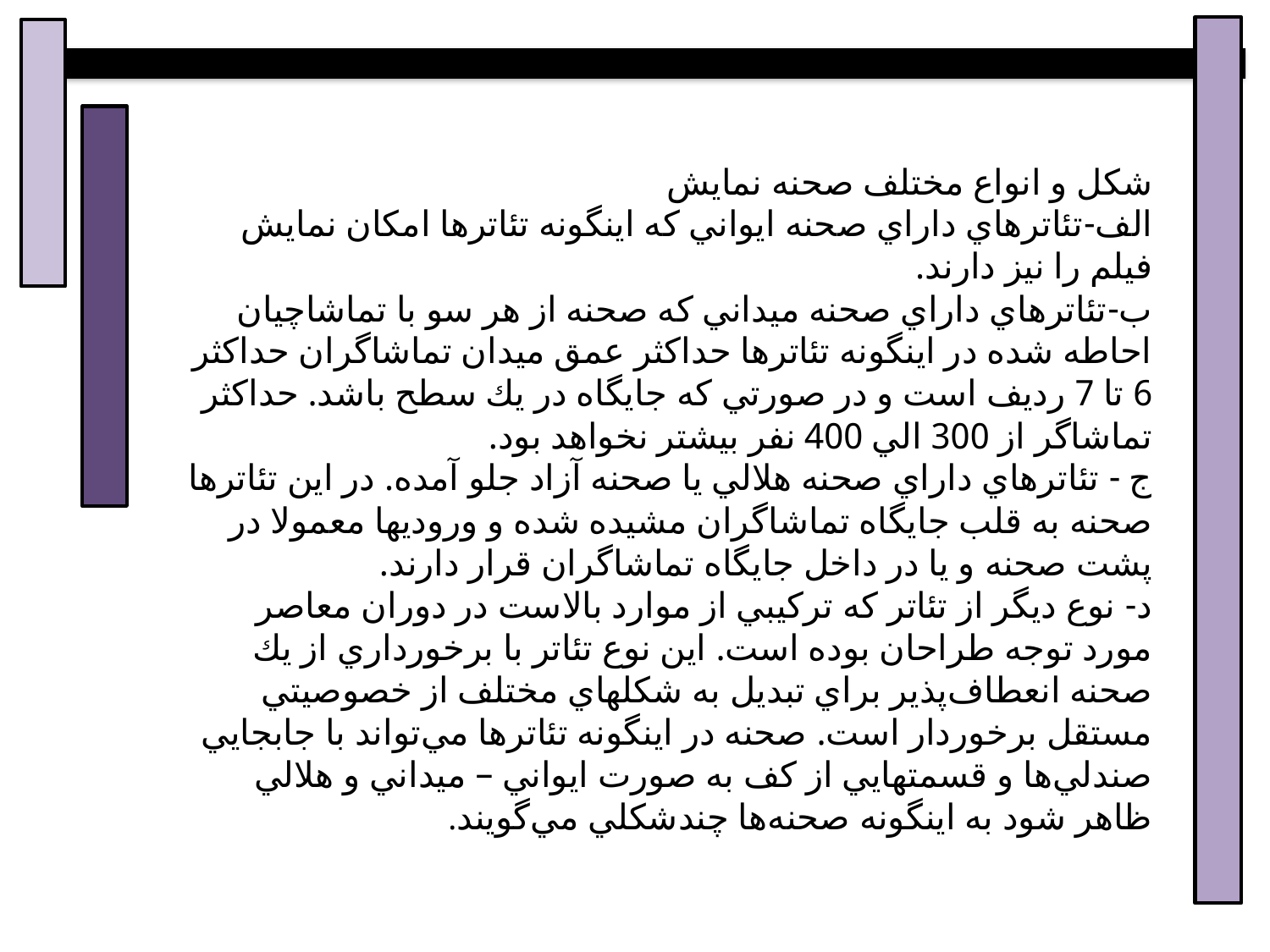

شكل و انواع مختلف صحنه نمايش
الف-تئاترهاي داراي صحنه ايواني كه اينگونه تئاترها امكان نمايش فيلم را نيز دارند.
ب-تئاترهاي داراي صحنه ميداني كه صحنه از هر سو با تماشاچيان احاطه شده در اينگونه تئاترها حداكثر عمق ميدان تماشاگران حداكثر 6 تا 7 رديف است و در صورتي كه جايگاه در يك سطح باشد. حداكثر تماشاگر از 300 الي 400 نفر بيشتر نخواهد بود.
ج - تئاترهاي داراي صحنه هلالي يا صحنه آزاد جلو آمده. در اين تئاترها صحنه به قلب جايگاه تماشاگران مشيده شده و وروديها معمولا در پشت صحنه و يا در داخل جايگاه تماشاگران قرار دارند.
د- نوع ديگر از تئاتر كه تركيبي از موارد بالاست در دوران معاصر مورد توجه طراحان بوده است. اين نوع تئاتر با برخورداري از يك صحنه انعطاف‌پذير براي تبديل به شكلهاي مختلف از خصوصيتي مستقل برخوردار است. صحنه در اينگونه تئاترها مي‌تواند با جابجايي صندلي‌ها و قسمتهايي از كف به صورت ايواني – ميداني و هلالي ظاهر شود به اينگونه صحنه‌ها چندشكلي مي‌گويند.